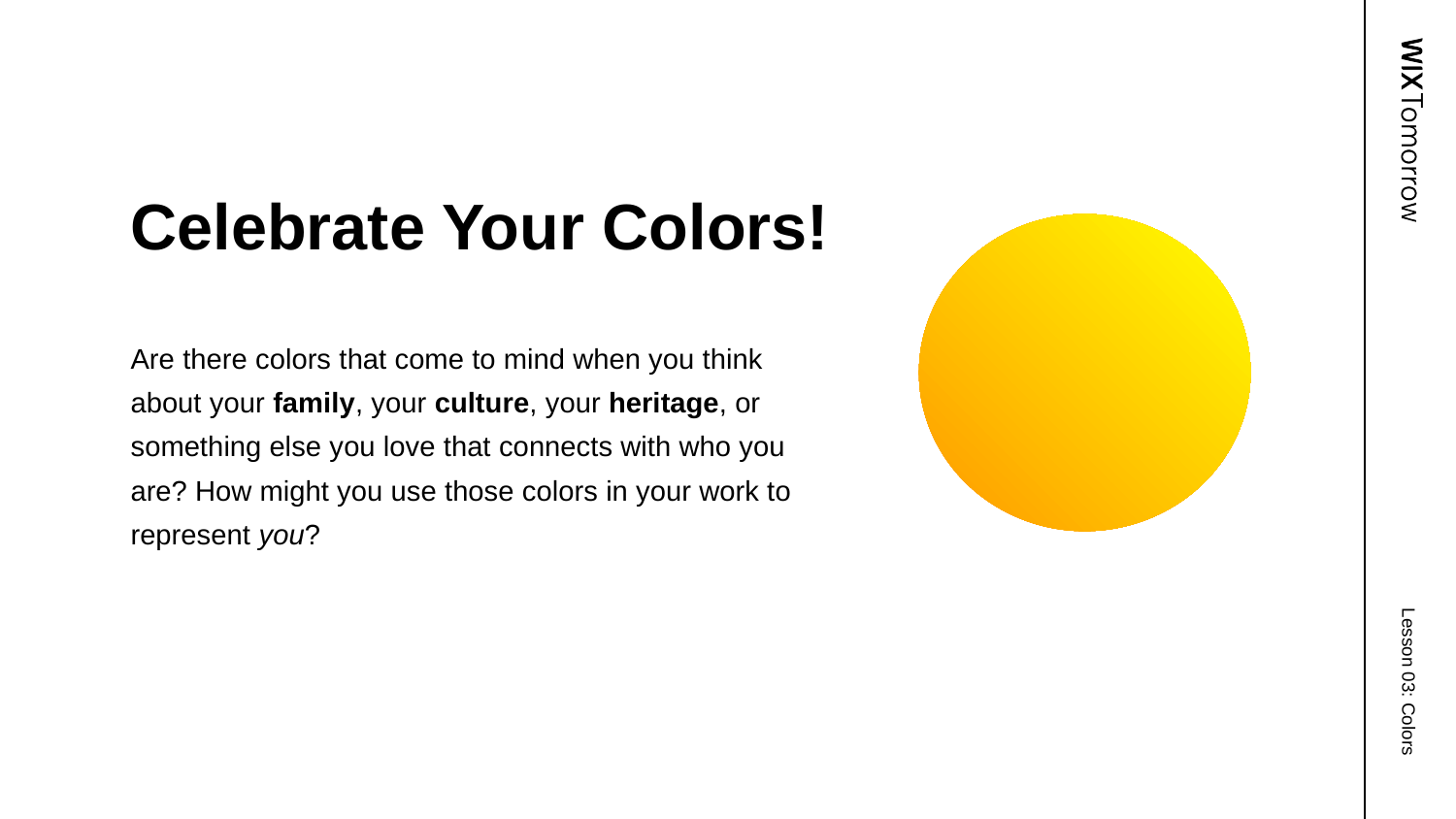

# Celebrate Your Colors!

Are there colors that come to mind when you think about your family, your culture, your heritage, or something else you love that connects with who you are? How might you use those colors in your work to represent you?